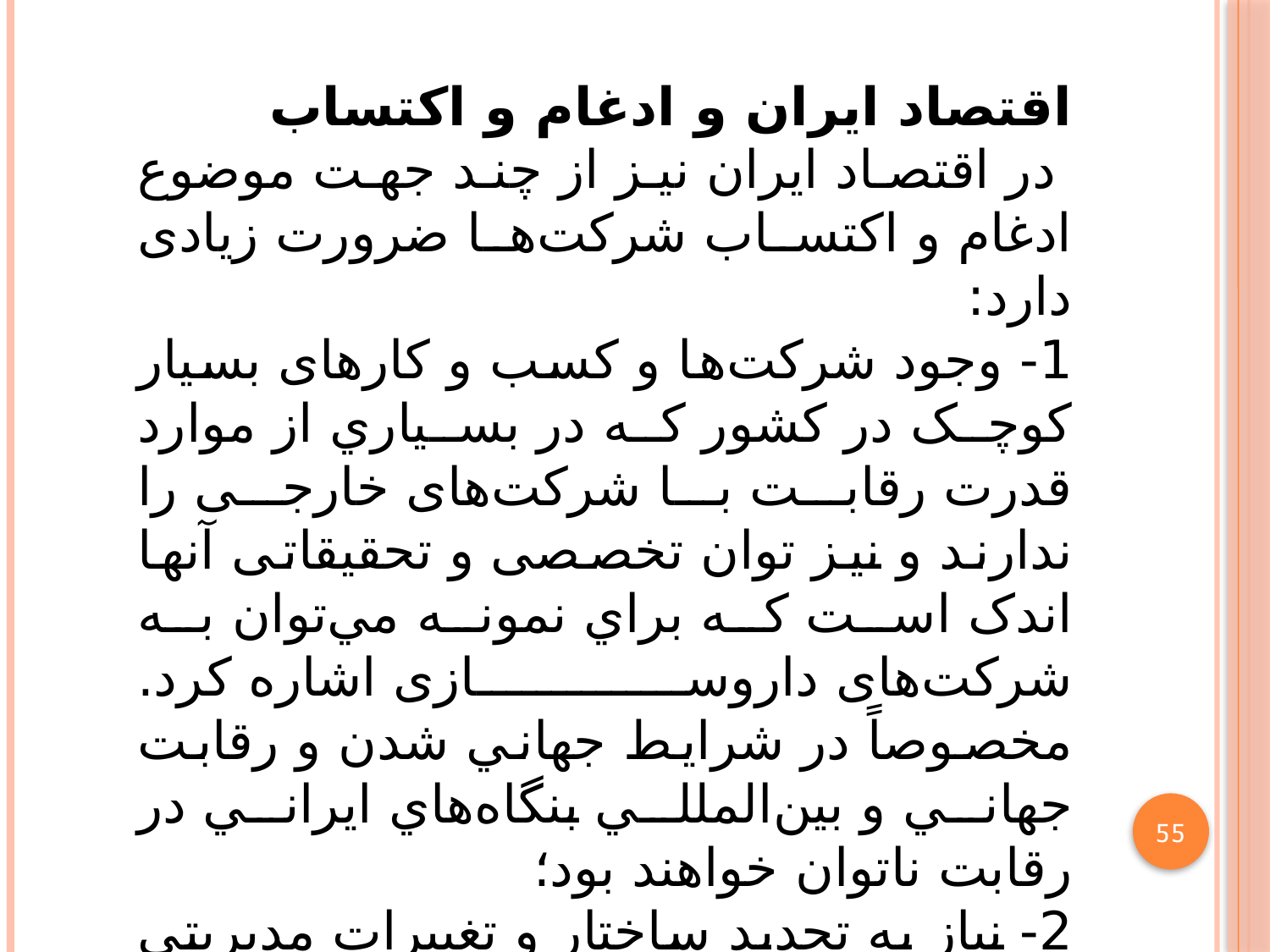

اقتصاد ایران و ادغام و اکتساب
 در اقتصاد ایران نیز از چند جهت موضوع ادغام و اکتساب شرکت‌ها ضرورت زیادی دارد:
1- وجود شرکت‌ها و کسب و کارهای بسیار کوچک در کشور که در بسیاري از موارد قدرت رقابت با شرکت‌های خارجی را ندارند و نیز توان تخصصی و تحقیقاتی آنها اندک است که براي نمونه مي‌توان به شرکت‌های داروسازی اشاره کرد. مخصوصاً در شرايط جهاني شدن و رقابت جهاني و بين‌المللي بنگاه‌هاي ايراني در رقابت ناتوان خواهند بود؛
2- نیاز به تجدید ساختار و تغییرات مدیریتی و افزایش کارآیی و بهره‌وری شرکت‌ها در اقتصاد ایران که قبضه مالکیت‌ها آن را تسریع و تسهیل می‌نماید؛
55